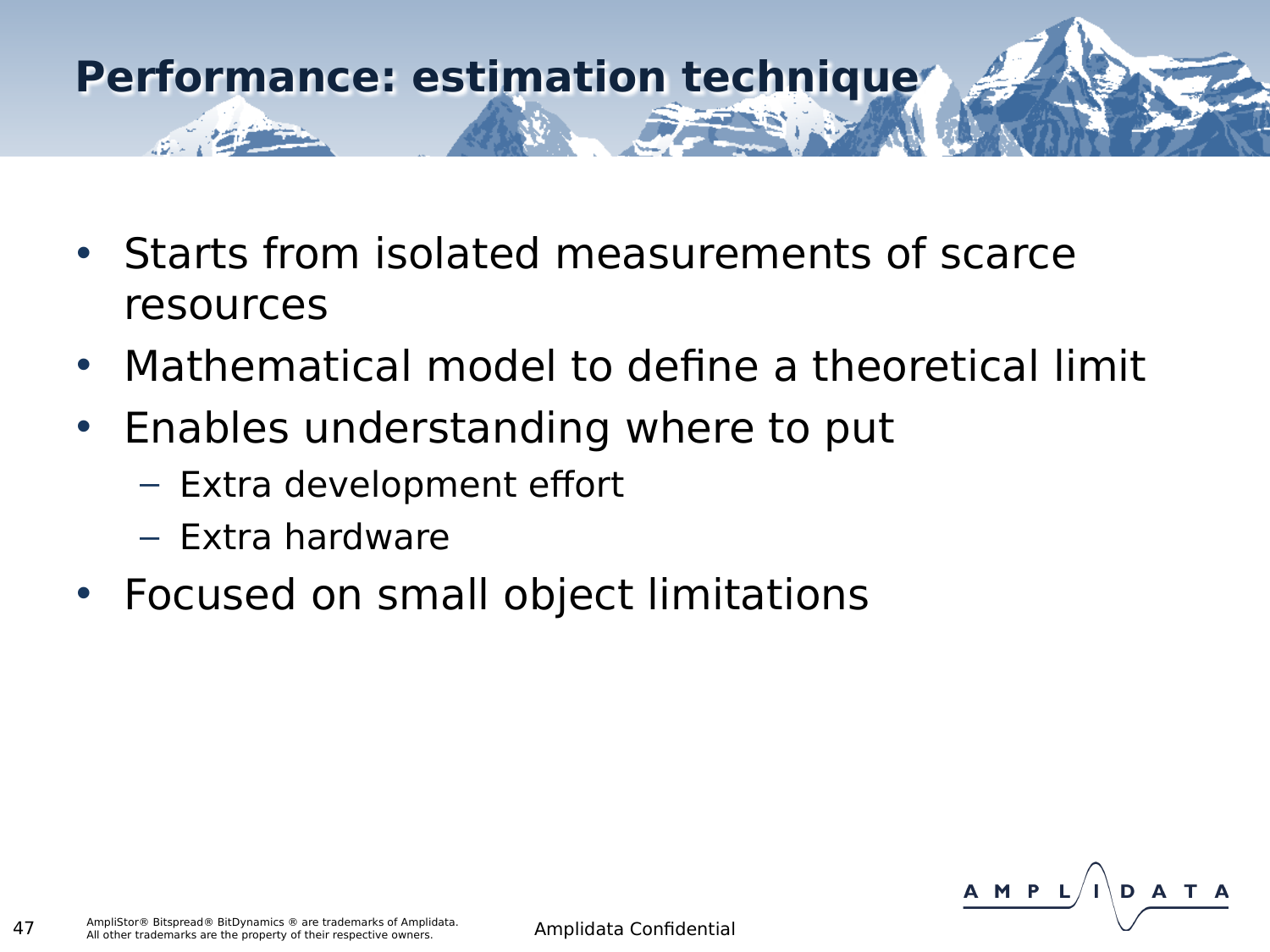

# Performance: estimation technique
Starts from isolated measurements of scarce resources
Mathematical model to define a theoretical limit
Enables understanding where to put
Extra development effort
Extra hardware
Focused on small object limitations
47
Amplidata Confidential